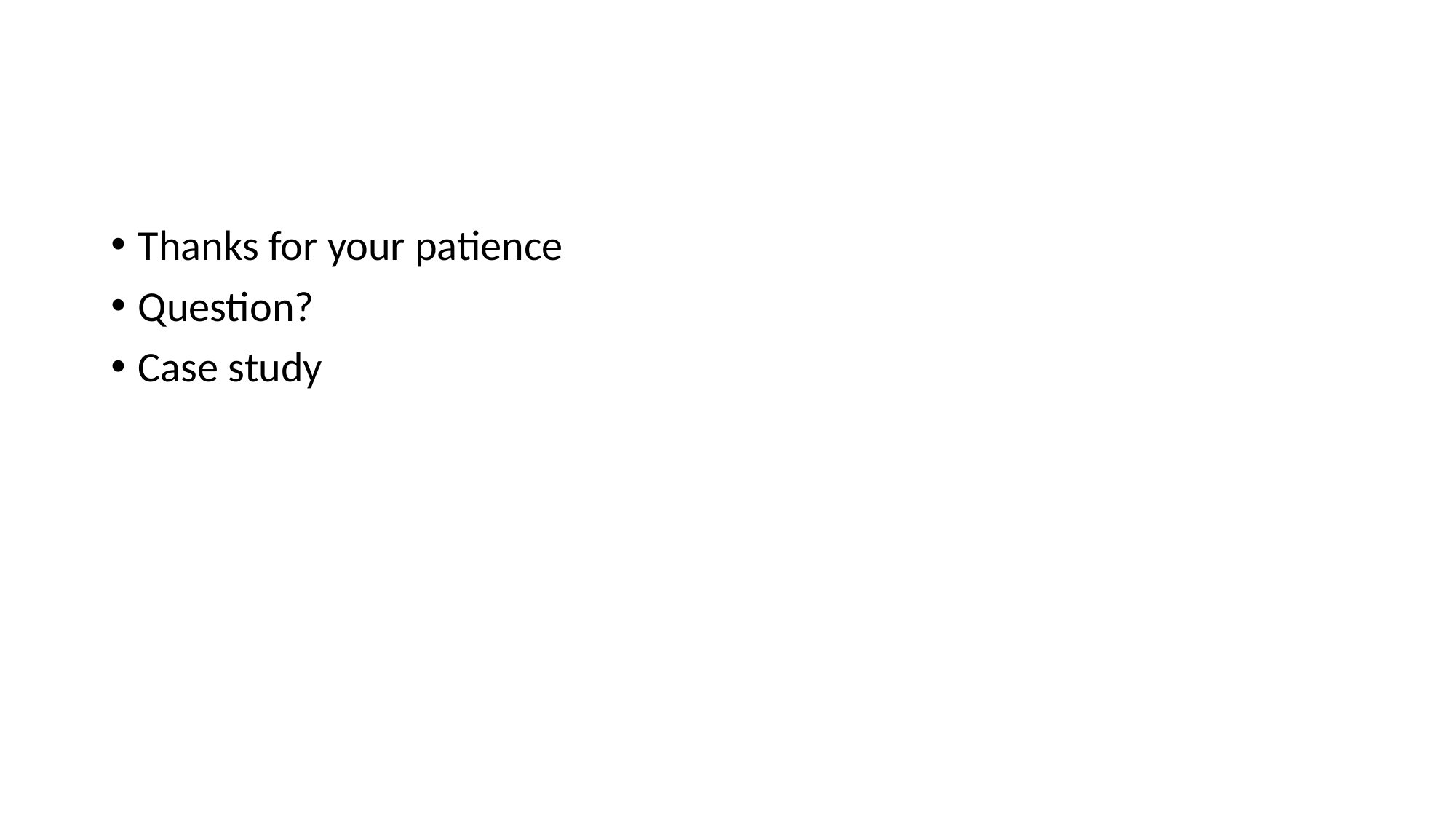

#
Thanks for your patience
Question?
Case study